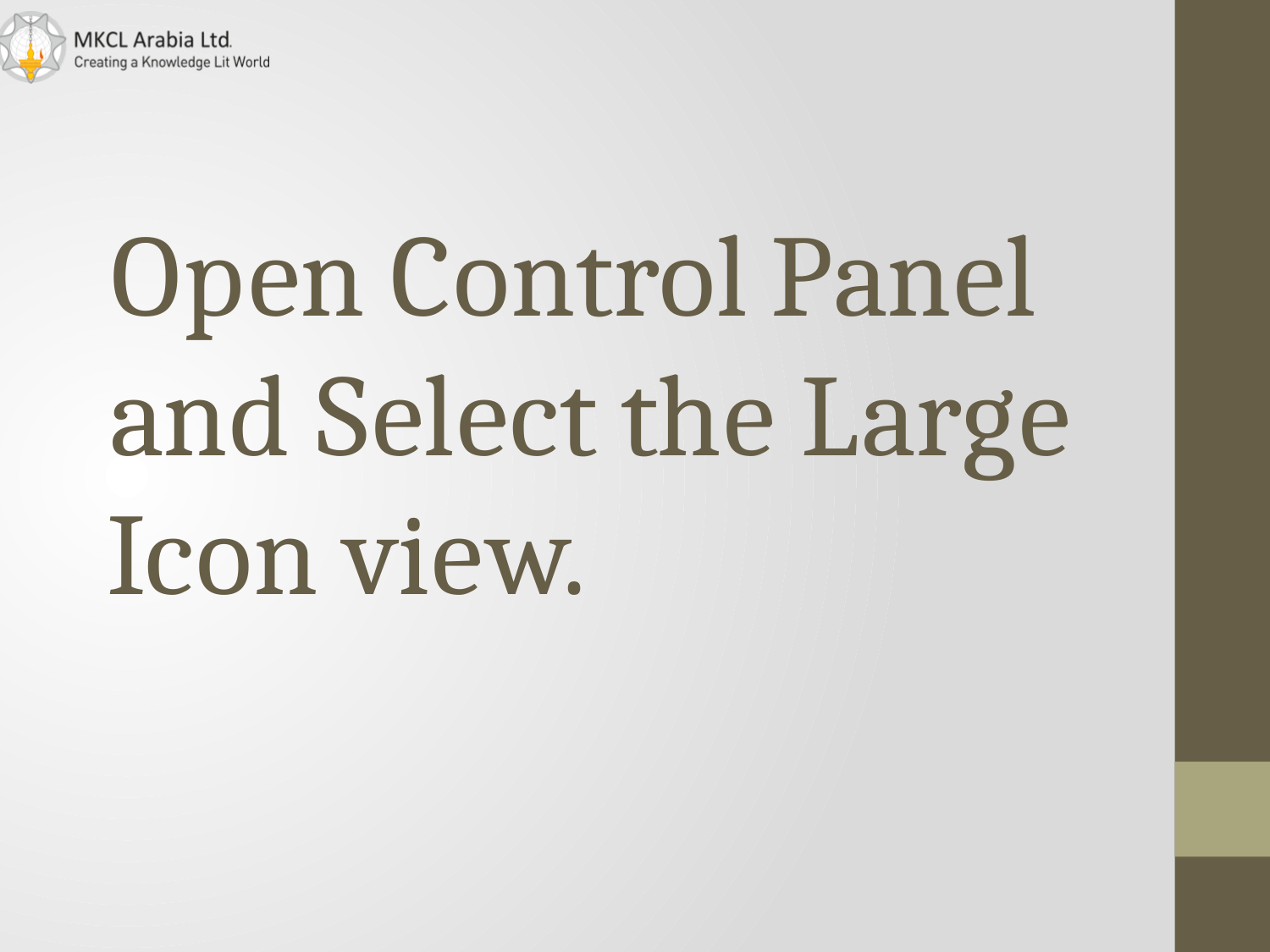

# Open Control Panel and Select the Large Icon view.